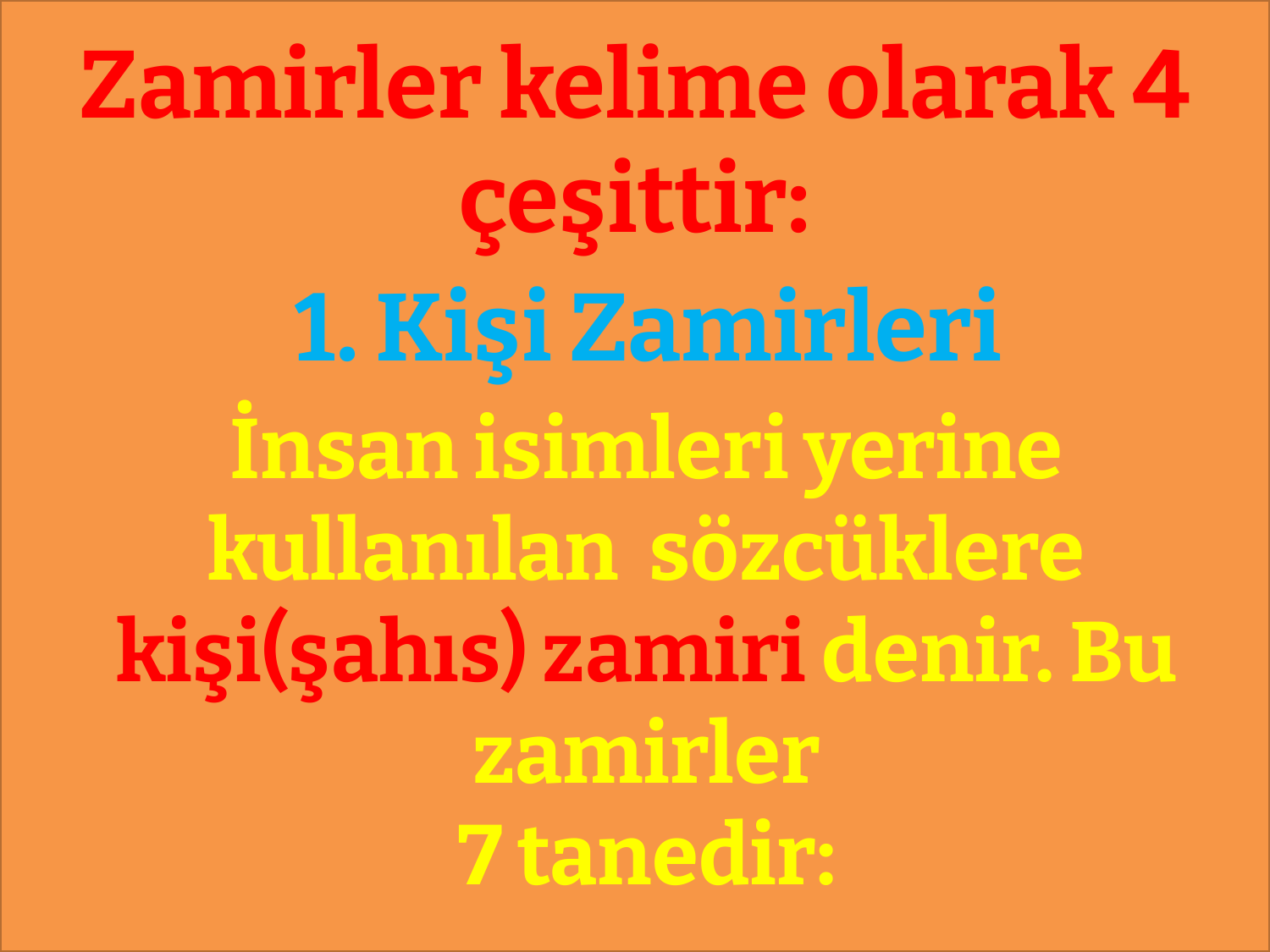

Zamirler kelime olarak 4 çeşittir:
1. Kişi Zamirleri
#
İnsan isimleri yerine kullanılan  sözcüklere kişi(şahıs) zamiri denir. Bu zamirler
7 tanedir: